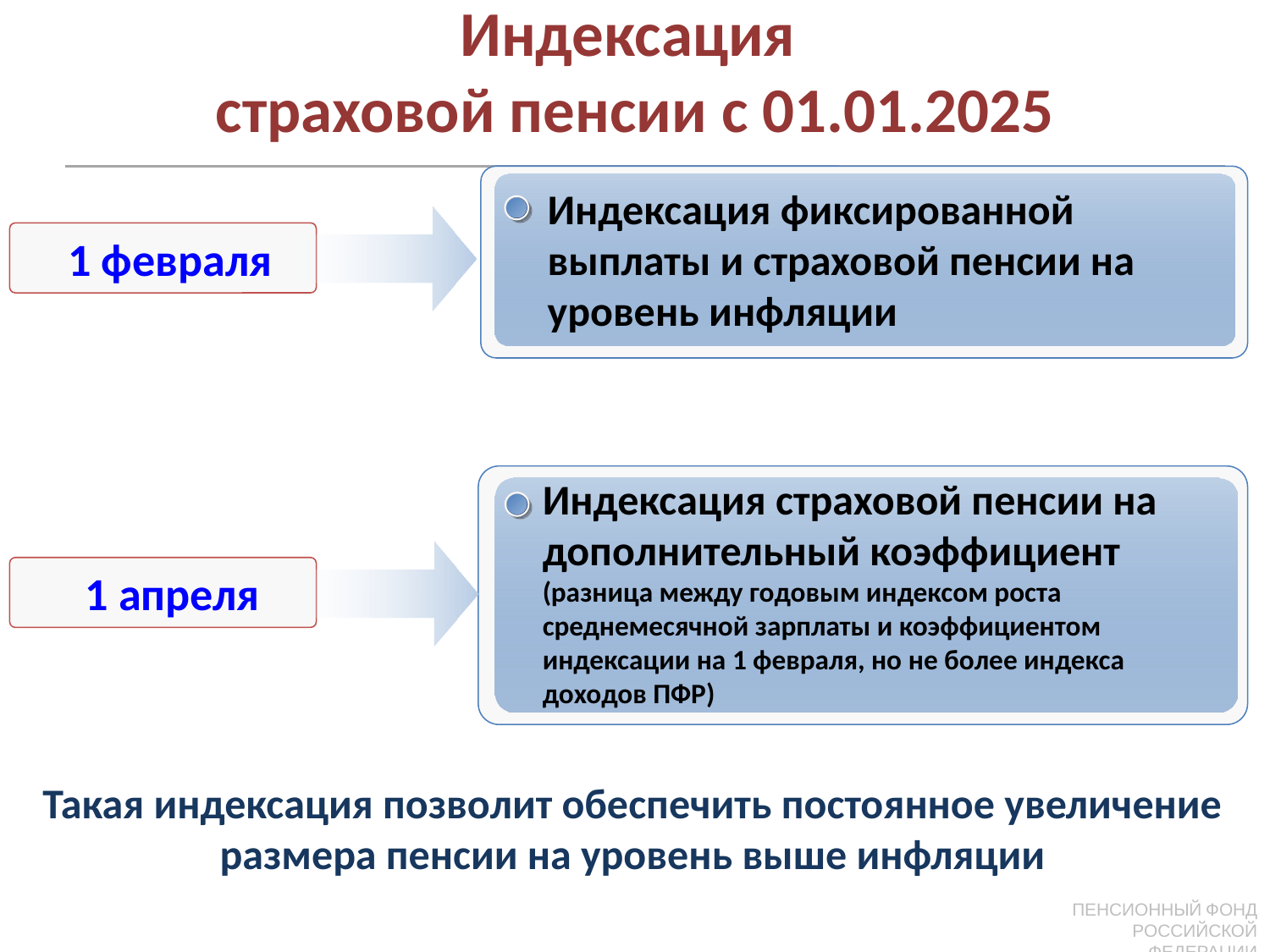

Индексация
страховой пенсии c 01.01.2025

Индексация фиксированной выплаты и страховой пенсии на уровень инфляции

1 февраля

Индексация страховой пенсии на дополнительный коэффициент (разница между годовым индексом роста среднемесячной зарплаты и коэффициентом индексации на 1 февраля, но не более индекса доходов ПФР)

1 апреля
Такая индексация позволит обеспечить постоянное увеличение размера пенсии на уровень выше инфляции